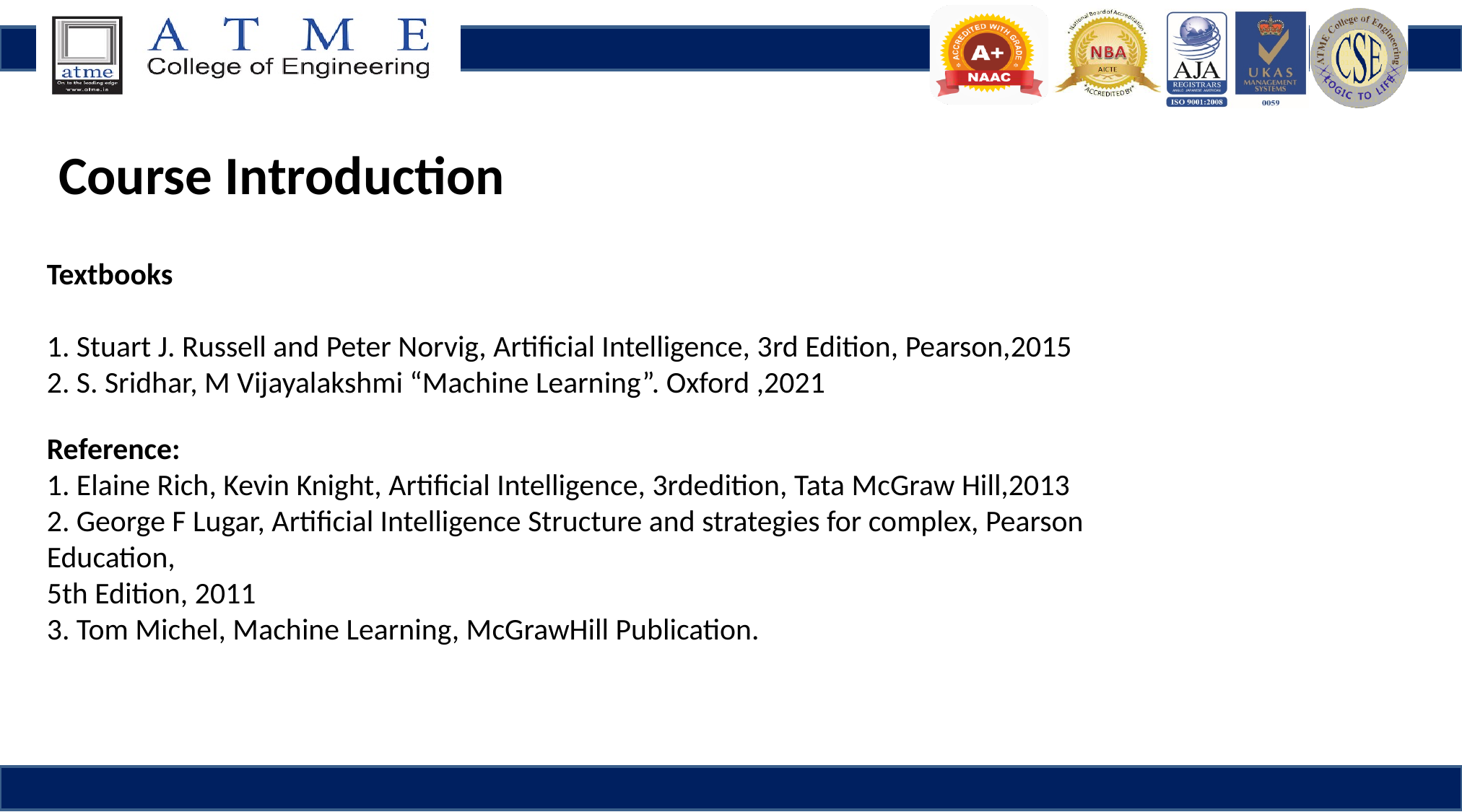

Course Introduction
Textbooks

1. Stuart J. Russell and Peter Norvig, Artificial Intelligence, 3rd Edition, Pearson,2015
2. S. Sridhar, M Vijayalakshmi “Machine Learning”. Oxford ,2021
Reference:
1. Elaine Rich, Kevin Knight, Artificial Intelligence, 3rdedition, Tata McGraw Hill,2013
2. George F Lugar, Artificial Intelligence Structure and strategies for complex, Pearson Education,
5th Edition, 2011
3. Tom Michel, Machine Learning, McGrawHill Publication.